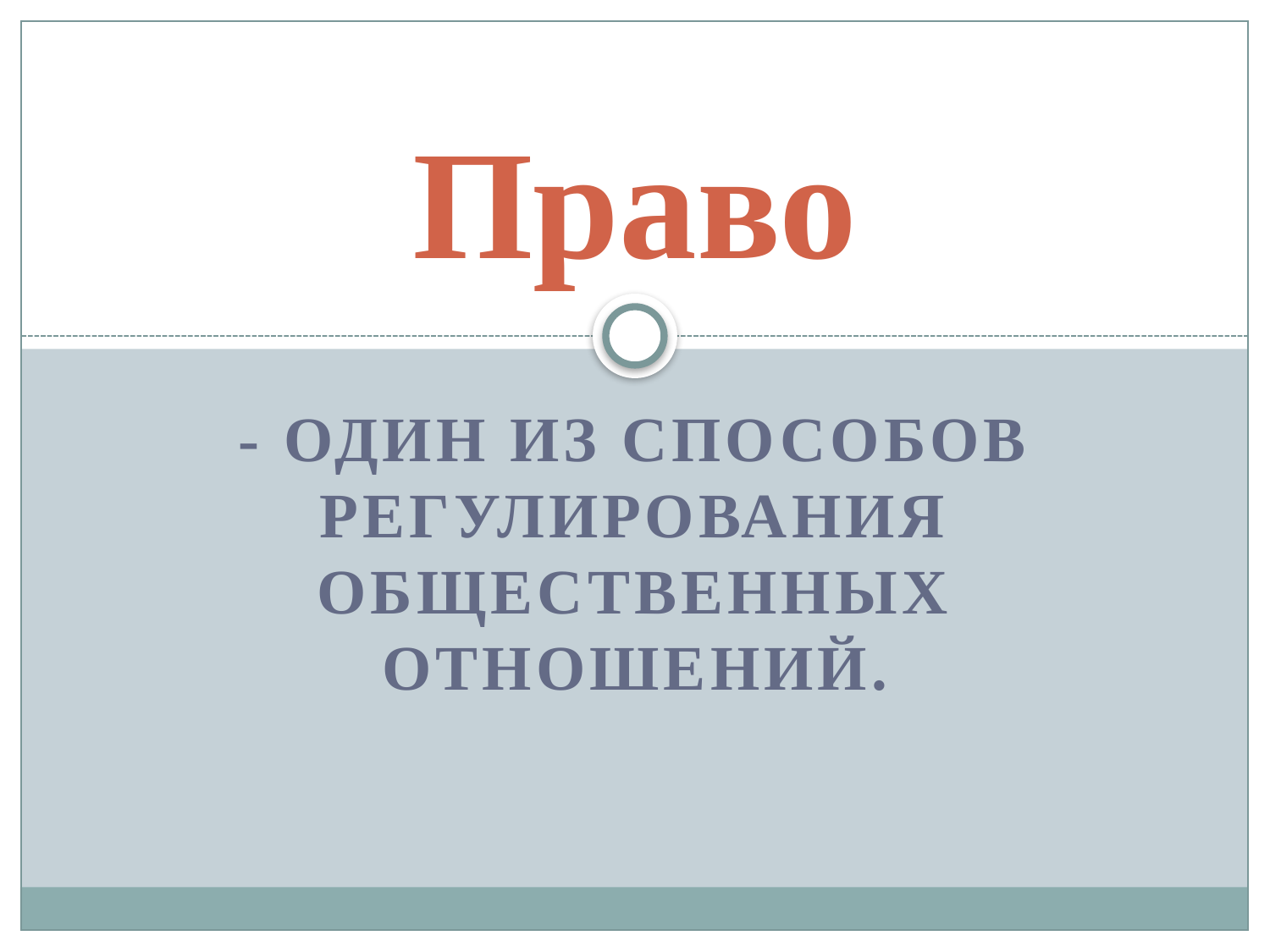

# Право
- Один из способов регулирования общественных отношений.